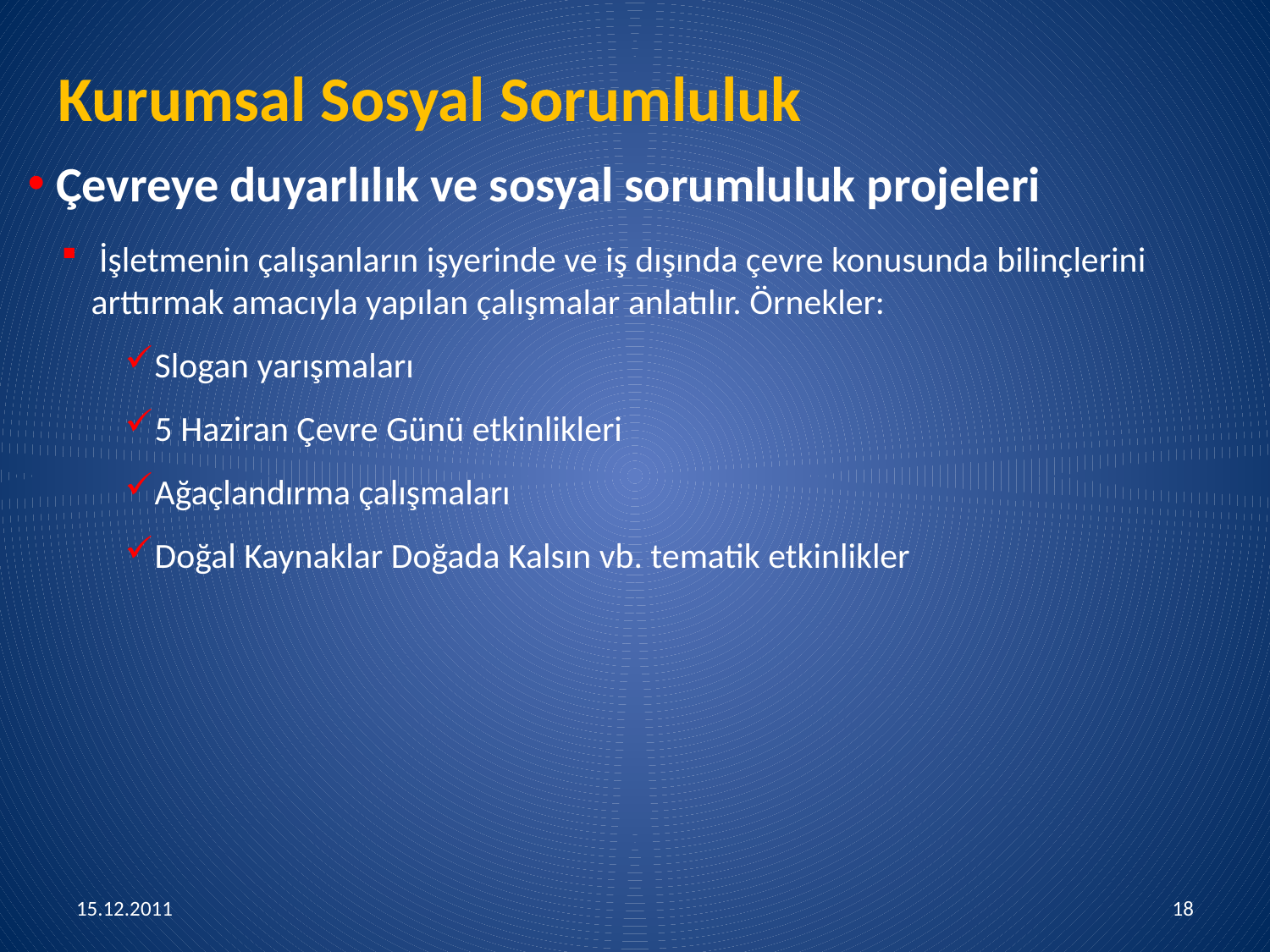

# Kurumsal Sosyal Sorumluluk
 Çevreye duyarlılık ve sosyal sorumluluk projeleri

 İşletmenin çalışanların işyerinde ve iş dışında çevre konusunda bilinçlerini arttırmak amacıyla yapılan çalışmalar anlatılır. Örnekler:
Slogan yarışmaları
5 Haziran Çevre Günü etkinlikleri
Ağaçlandırma çalışmaları
Doğal Kaynaklar Doğada Kalsın vb. tematik etkinlikler

15.12.2011
18